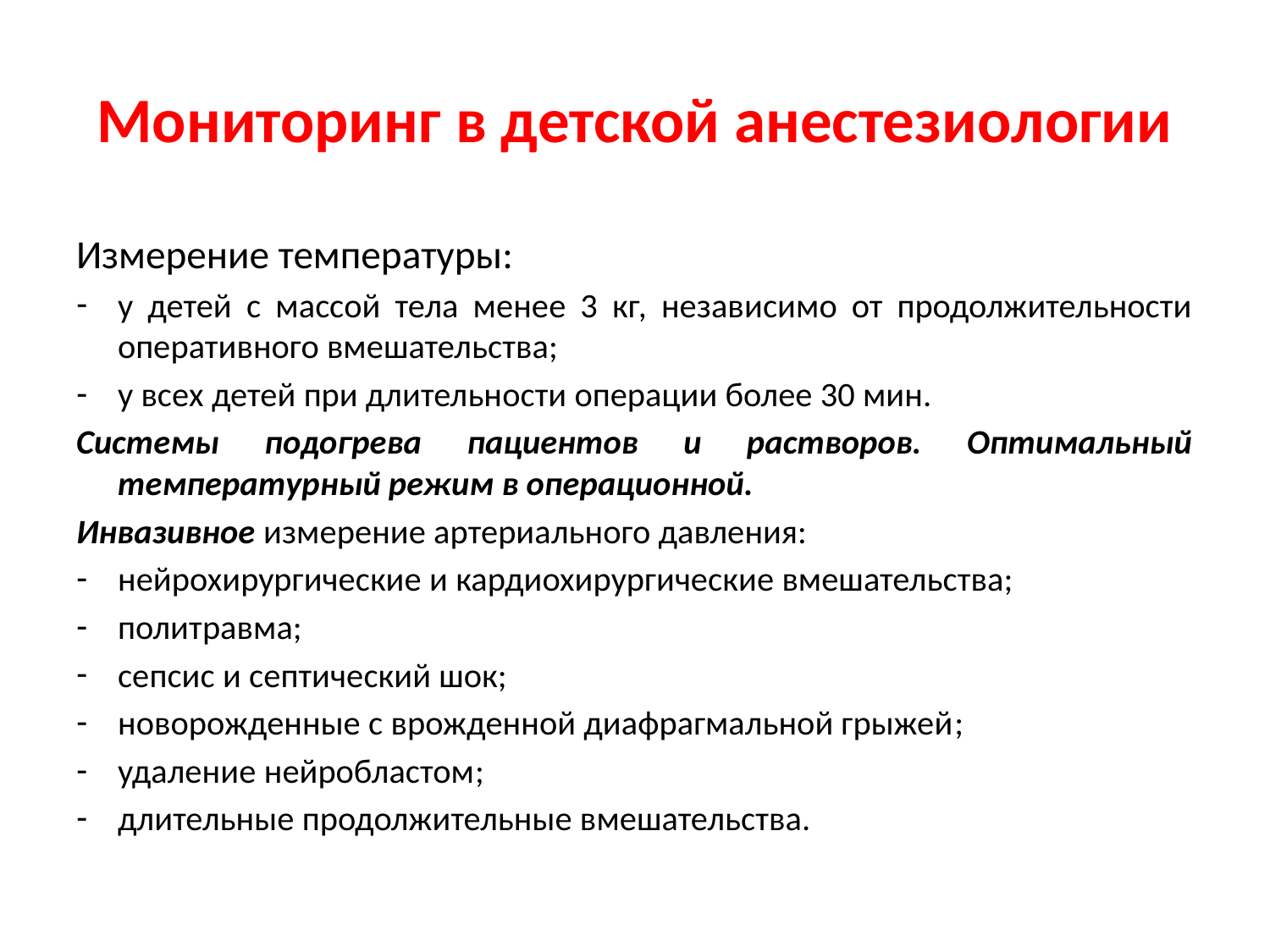

# Мониторинг в детской анестезиологии
Измерение температуры:
у детей с массой тела менее 3 кг, независимо от продолжительности оперативного вмешательства;
у всех детей при длительности операции более 30 мин.
Системы подогрева пациентов и растворов. Оптимальный температурный режим в операционной.
Инвазивное измерение артериального давления:
нейрохирургические и кардиохирургические вмешательства;
политравма;
сепсис и септический шок;
новорожденные с врожденной диафрагмальной грыжей;
удаление нейробластом;
длительные продолжительные вмешательства.